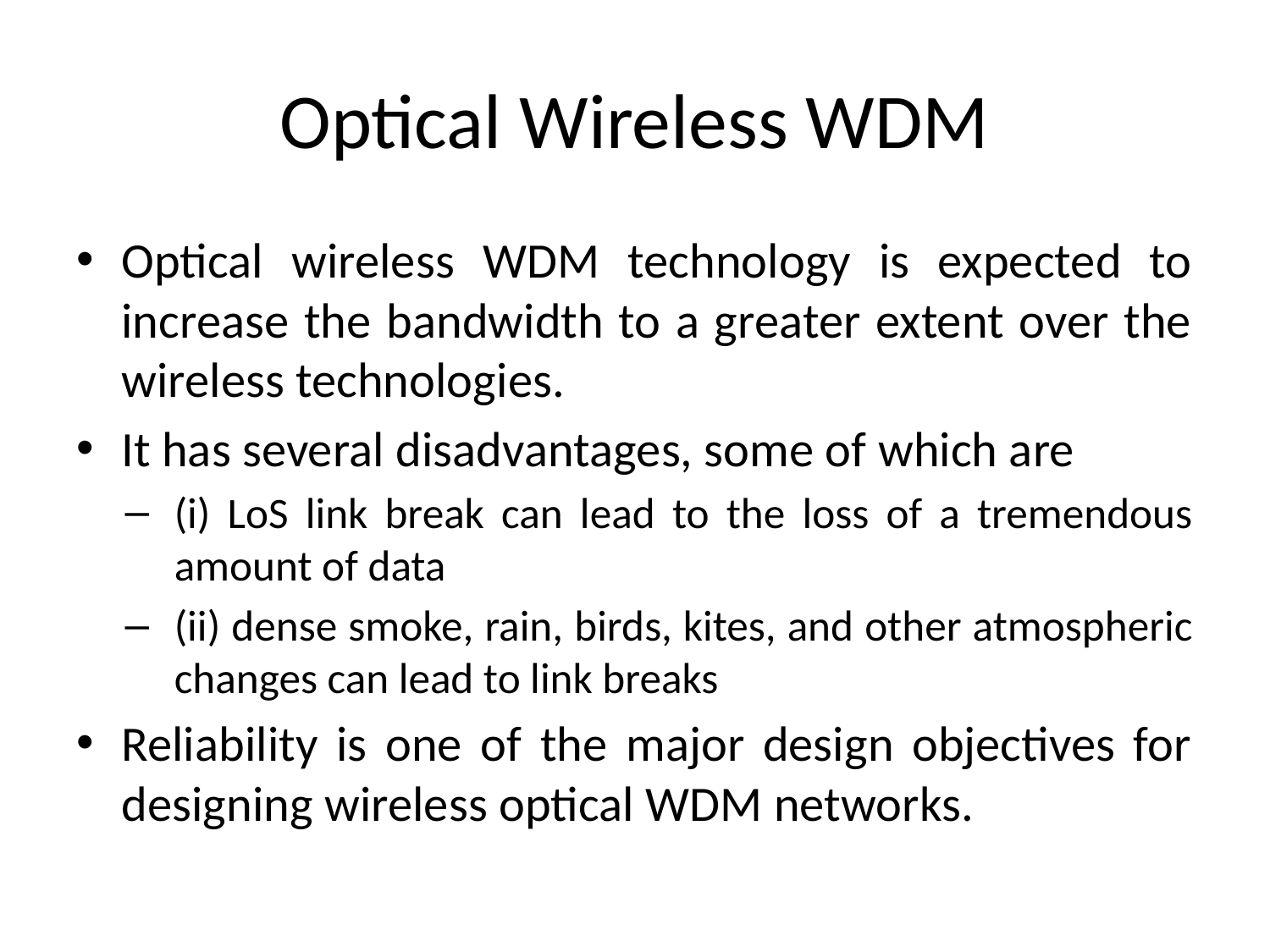

# Optical Wireless WDM
Optical wireless WDM technology is expected to increase the bandwidth to a greater extent over the wireless technologies.
It has several disadvantages, some of which are
(i) LoS link break can lead to the loss of a tremendous amount of data
(ii) dense smoke, rain, birds, kites, and other atmospheric changes can lead to link breaks
Reliability is one of the major design objectives for designing wireless optical WDM networks.